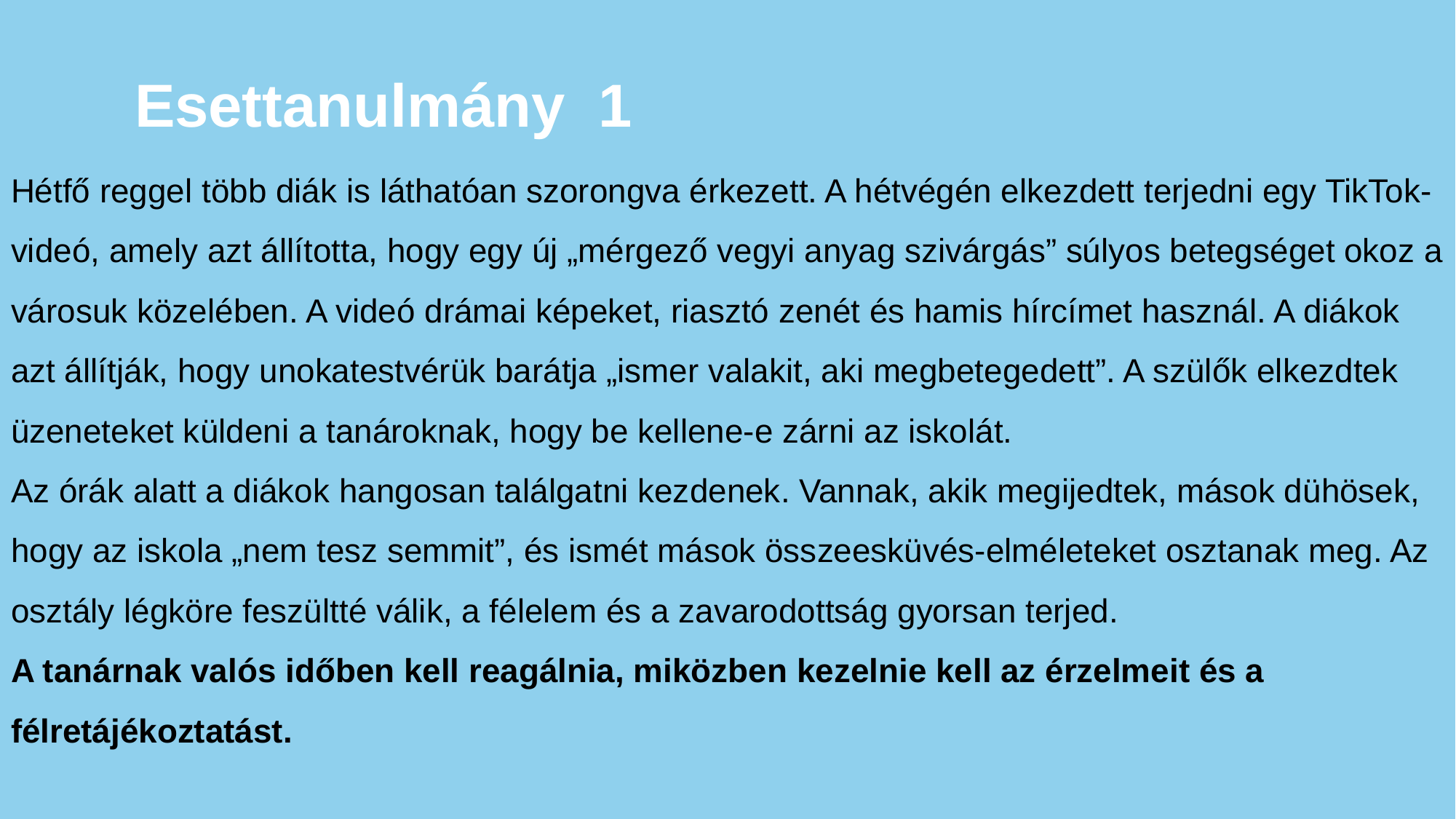

Esettanulmány  1
Hétfő reggel több diák is láthatóan szorongva érkezett. A hétvégén elkezdett terjedni egy TikTok-videó, amely azt állította, hogy egy új „mérgező vegyi anyag szivárgás” súlyos betegséget okoz a városuk közelében. A videó drámai képeket, riasztó zenét és hamis hírcímet használ. A diákok azt állítják, hogy unokatestvérük barátja „ismer valakit, aki megbetegedett”. A szülők elkezdtek üzeneteket küldeni a tanároknak, hogy be kellene-e zárni az iskolát.
Az órák alatt a diákok hangosan találgatni kezdenek. Vannak, akik megijedtek, mások dühösek, hogy az iskola „nem tesz semmit”, és ismét mások összeesküvés-elméleteket osztanak meg. Az osztály légköre feszültté válik, a félelem és a zavarodottság gyorsan terjed.
A tanárnak valós időben kell reagálnia, miközben kezelnie kell az érzelmeit és a félretájékoztatást.